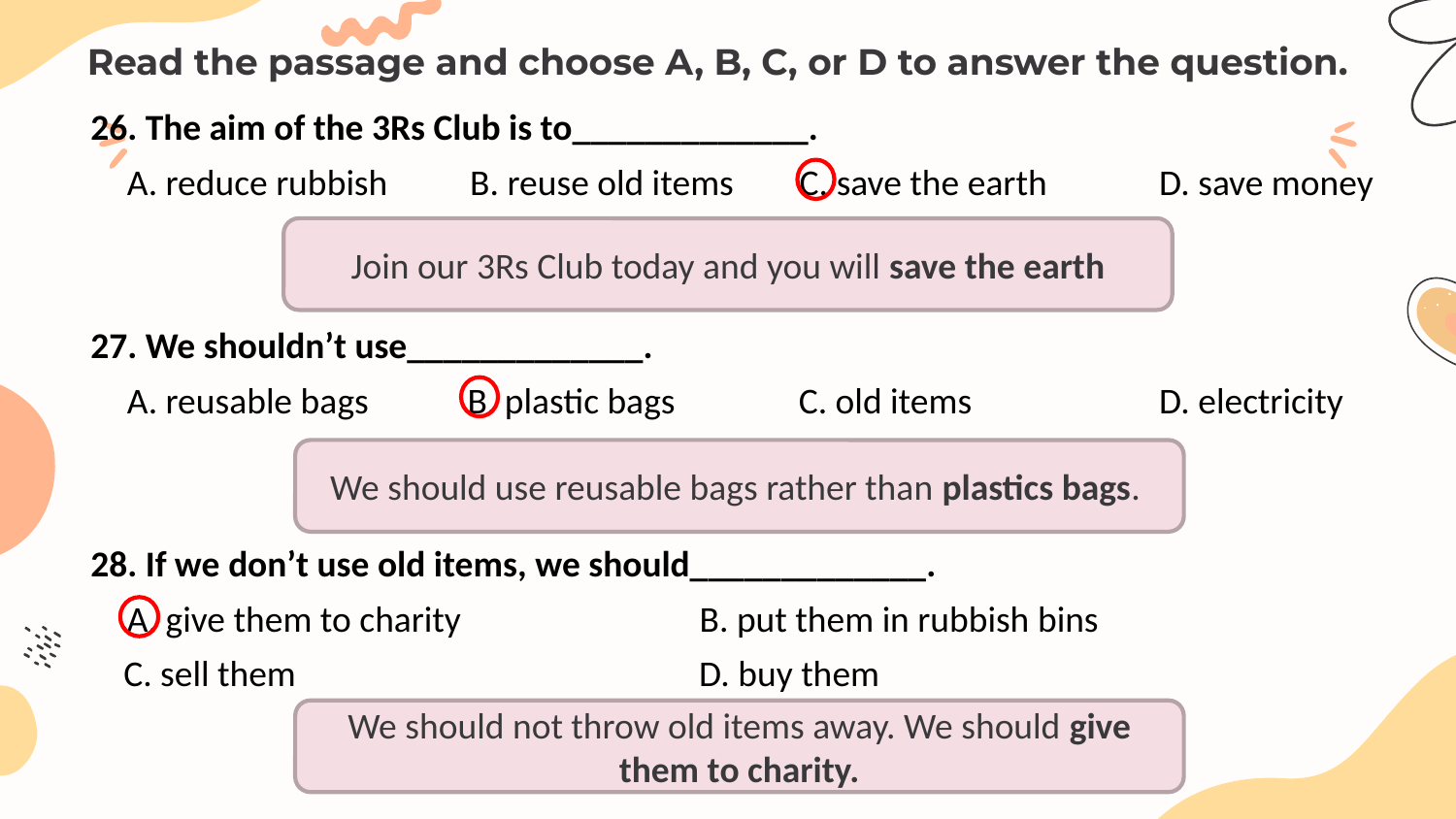

Read the passage and choose A, B, C, or D to answer the question.
26. The aim of the 3Rs Club is to_____________.
	A. reduce rubbish          B. reuse old items        C. save the earth    	      D. save money

27. We shouldn’t use_____________.
	A. reusable bags            B. plastic bags               C. old items           	      D. electricity

28. If we don’t use old items, we should_____________.
	A. give them to charity                             B. put them in rubbish bins
    C. sell them                                                 D. buy them

Join our 3Rs Club today and you will save the earth

We should use reusable bags rather than plastics bags.

We should not throw old items away. We should give them to charity.